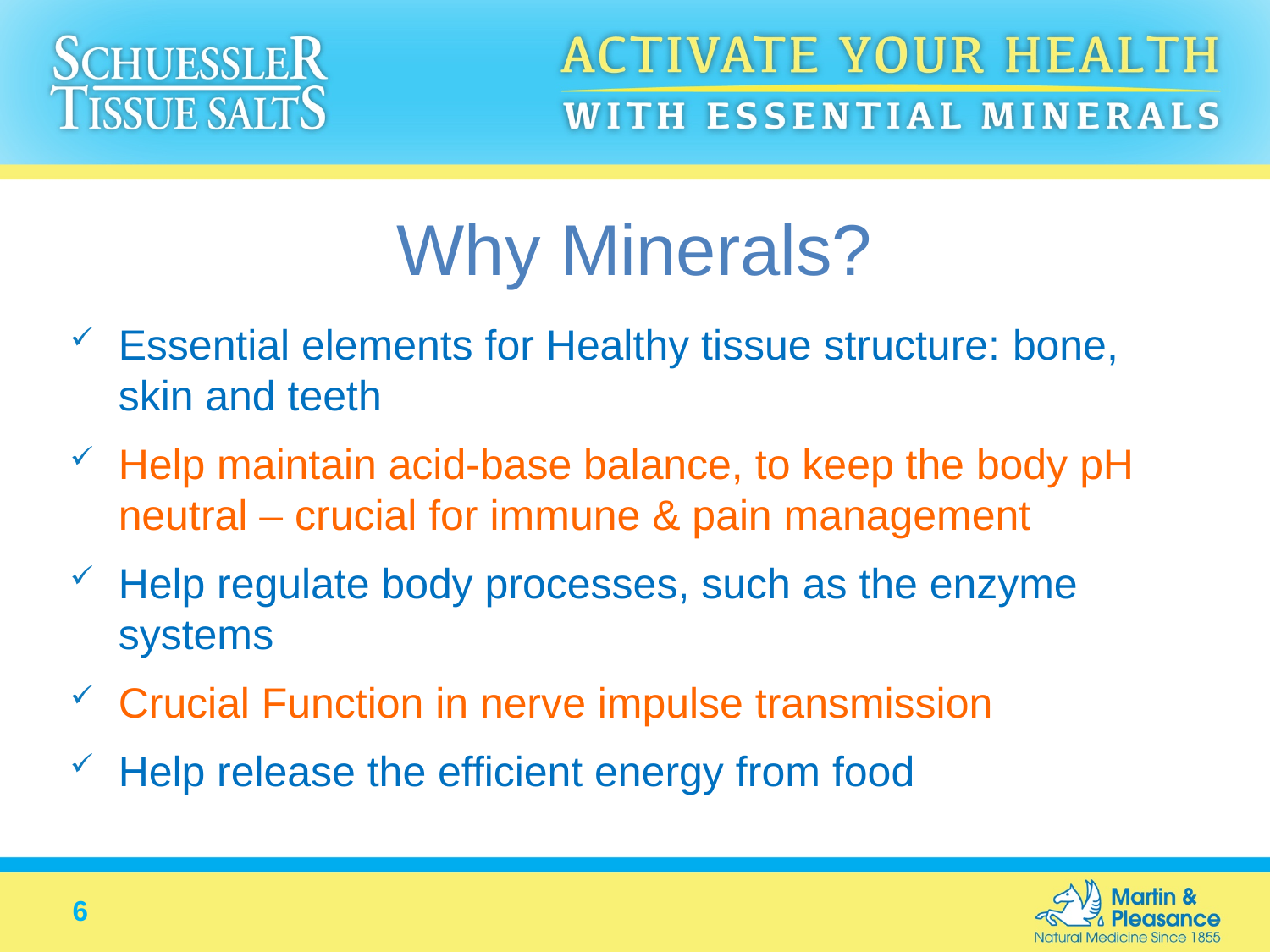

# Why Minerals?
Essential elements for Healthy tissue structure: bone, skin and teeth
Help maintain acid-base balance, to keep the body pH neutral – crucial for immune & pain management
Help regulate body processes, such as the enzyme systems
Crucial Function in nerve impulse transmission
Help release the efficient energy from food
6